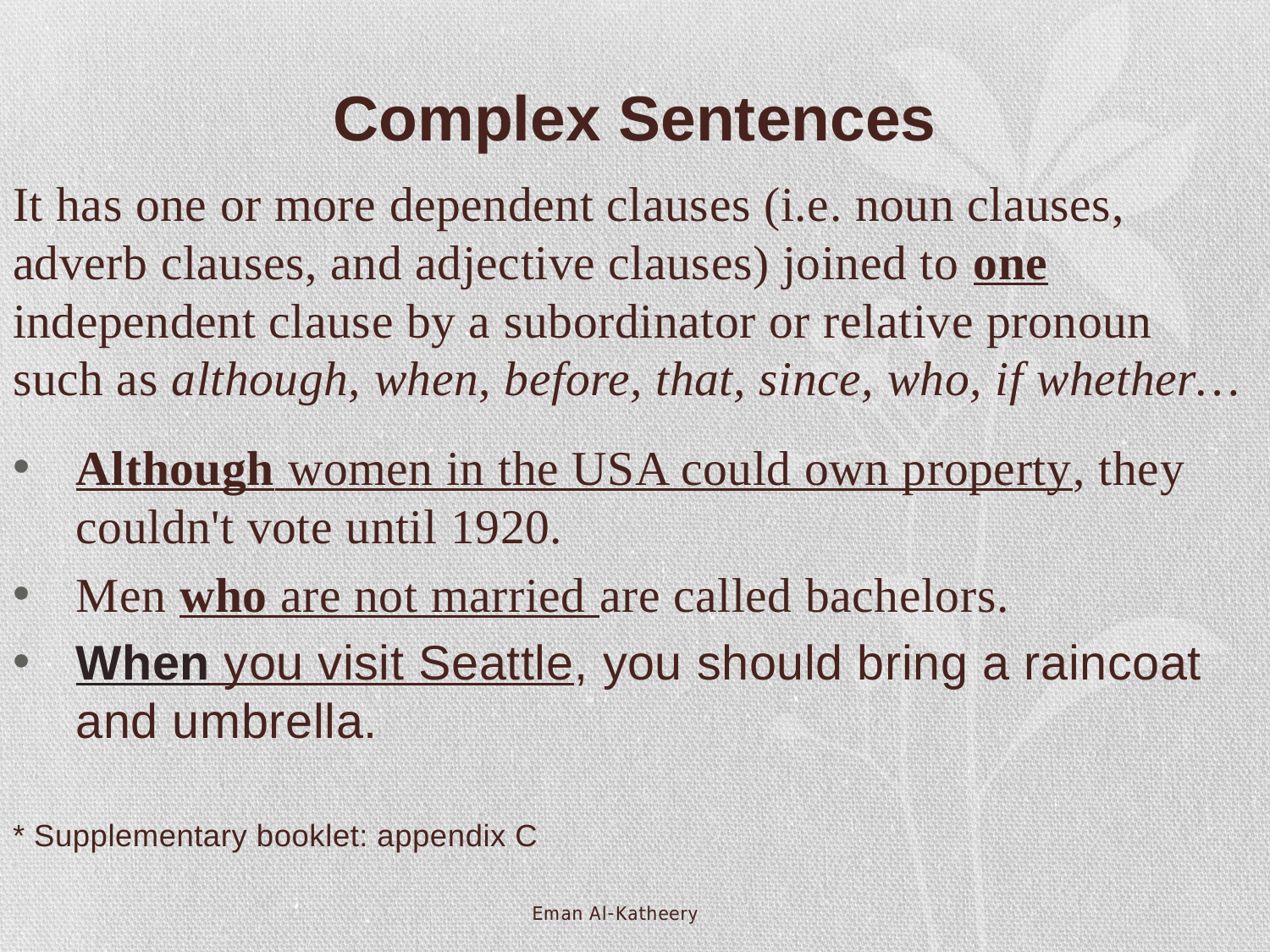

# Complex Sentences
It has one or more dependent clauses (i.e. noun clauses, adverb clauses, and adjective clauses) joined to one independent clause by a subordinator or relative pronoun such as although, when, before, that, since, who, if whether…

Although women in the USA could own property, they couldn't vote until 1920.
Men who are not married are called bachelors.
When you visit Seattle, you should bring a raincoat and umbrella.

* Supplementary booklet: appendix C

Eman Al-Katheery